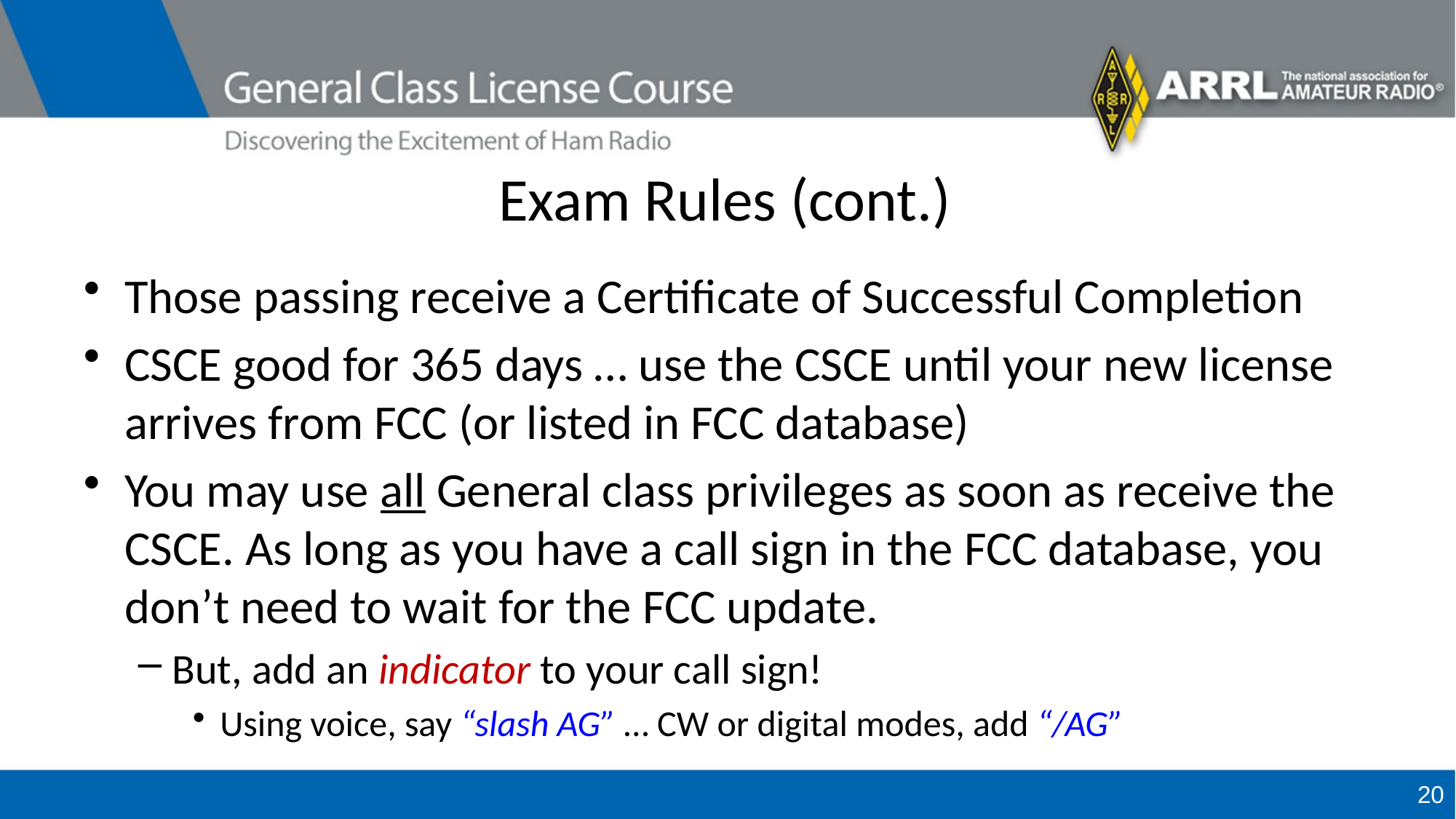

# Exam Rules (cont.)
Those passing receive a Certificate of Successful Completion
CSCE good for 365 days … use the CSCE until your new license arrives from FCC (or listed in FCC database)
You may use all General class privileges as soon as receive the CSCE. As long as you have a call sign in the FCC database, you don’t need to wait for the FCC update.
But, add an indicator to your call sign!
Using voice, say “slash AG” … CW or digital modes, add “/AG”
20